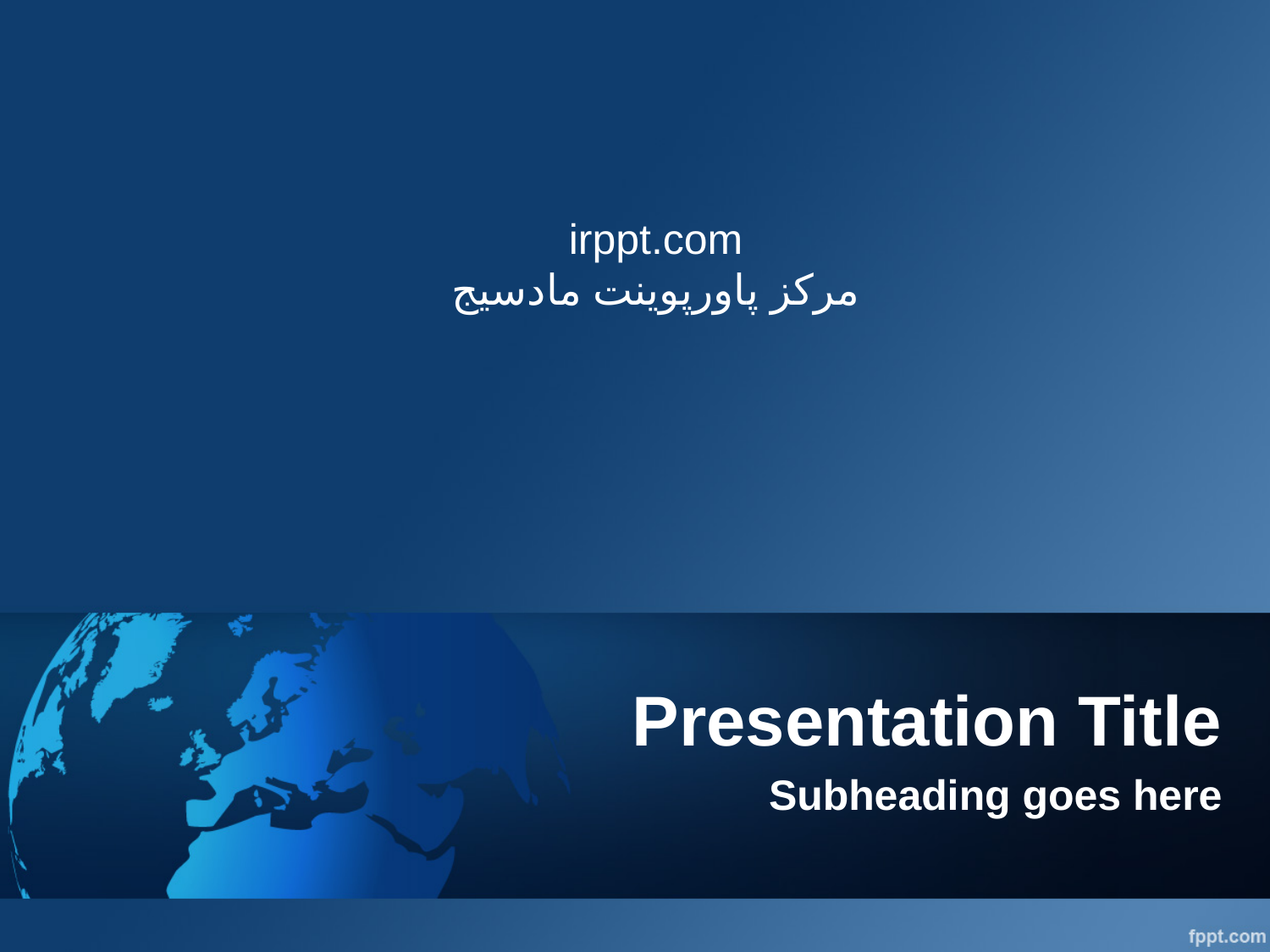

irppt.com
مرکز پاورپوینت مادسیج
# Presentation Title
Subheading goes here